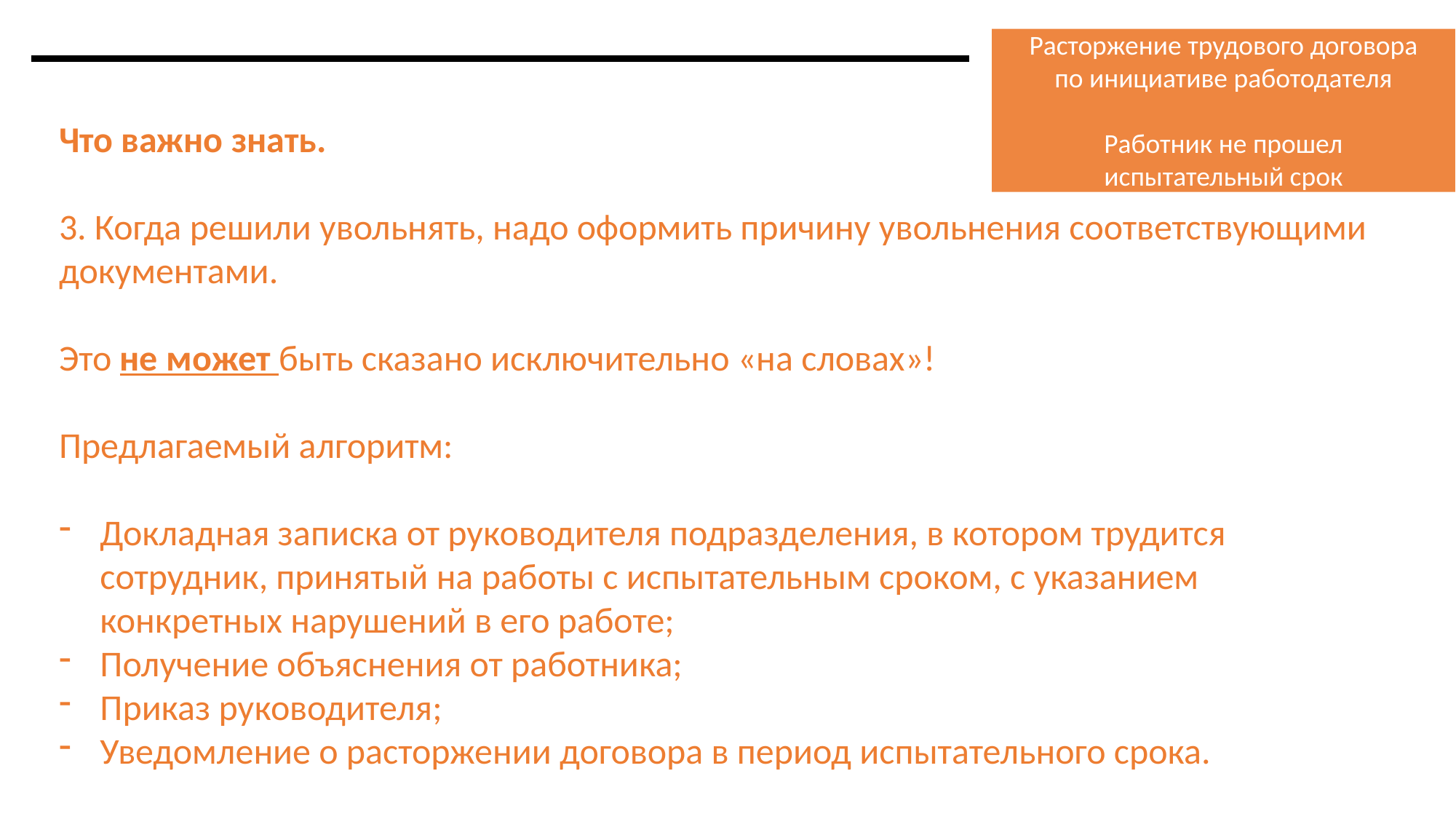

Расторжение трудового договора по инициативе работодателя

Работник не прошел испытательный срок

Что важно знать.

3. Когда решили увольнять, надо оформить причину увольнения соответствующими документами.

Это не может быть сказано исключительно «на словах»!

Предлагаемый алгоритм:

Докладная записка от руководителя подразделения, в котором трудится сотрудник, принятый на работы с испытательным сроком, с указанием конкретных нарушений в его работе;
Получение объяснения от работника;
Приказ руководителя;
Уведомление о расторжении договора в период испытательного срока.